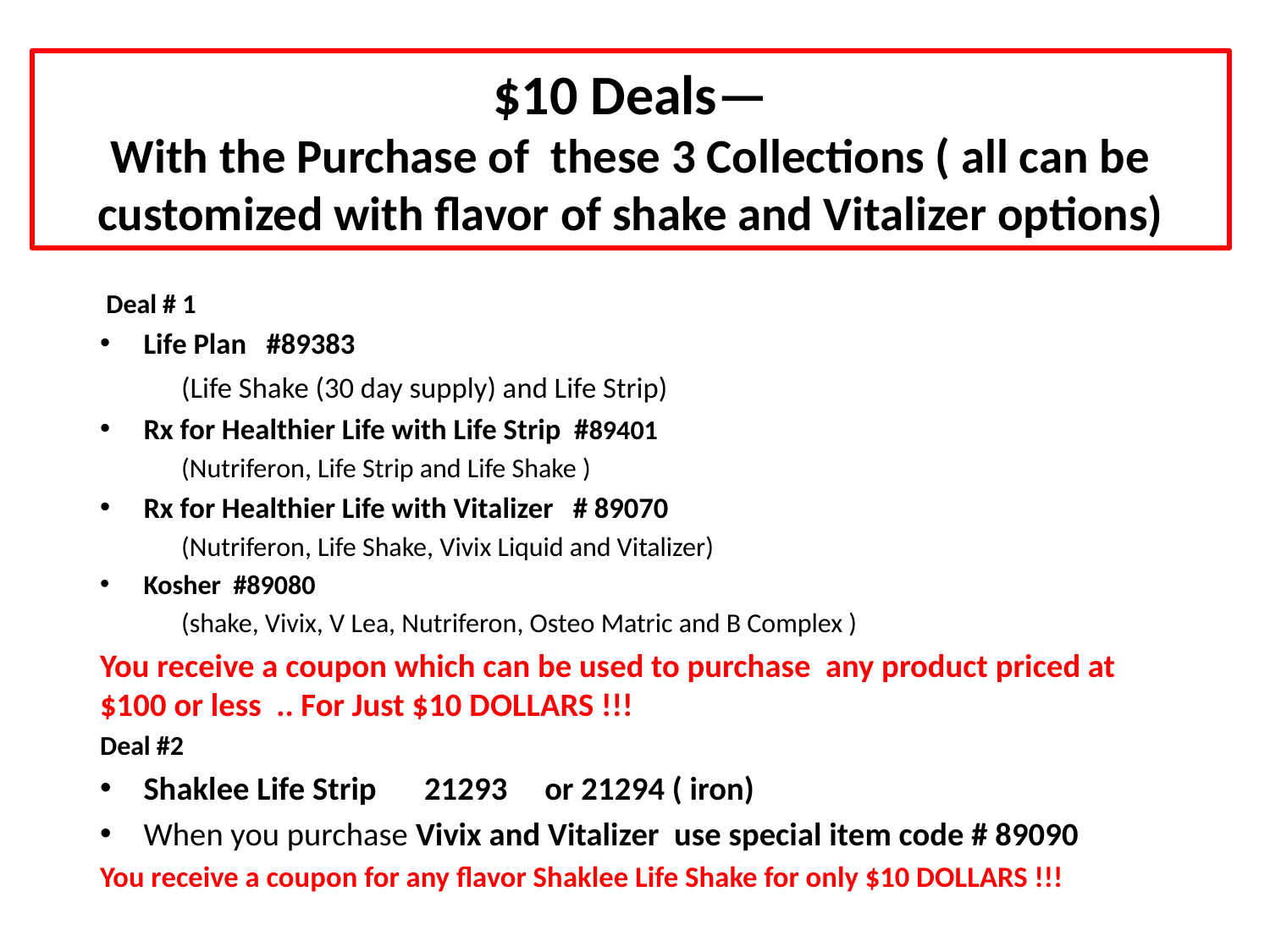

# $10 Deals— With the Purchase of  these 3 Collections ( all can be customized with flavor of shake and Vitalizer options)
 Deal # 1
Life Plan   #89383
	(Life Shake (30 day supply) and Life Strip)
Rx for Healthier Life with Life Strip  #89401
	(Nutriferon, Life Strip and Life Shake )
Rx for Healthier Life with Vitalizer   # 89070
	(Nutriferon, Life Shake, Vivix Liquid and Vitalizer)
Kosher  #89080
	(shake, Vivix, V Lea, Nutriferon, Osteo Matric and B Complex )
You receive a coupon which can be used to purchase  any product priced at $100 or less  .. For Just $10 DOLLARS !!!
Deal #2
Shaklee Life Strip	     21293     or 21294 ( iron)
When you purchase Vivix and Vitalizer  use special item code # 89090
You receive a coupon for any flavor Shaklee Life Shake for only $10 DOLLARS !!!